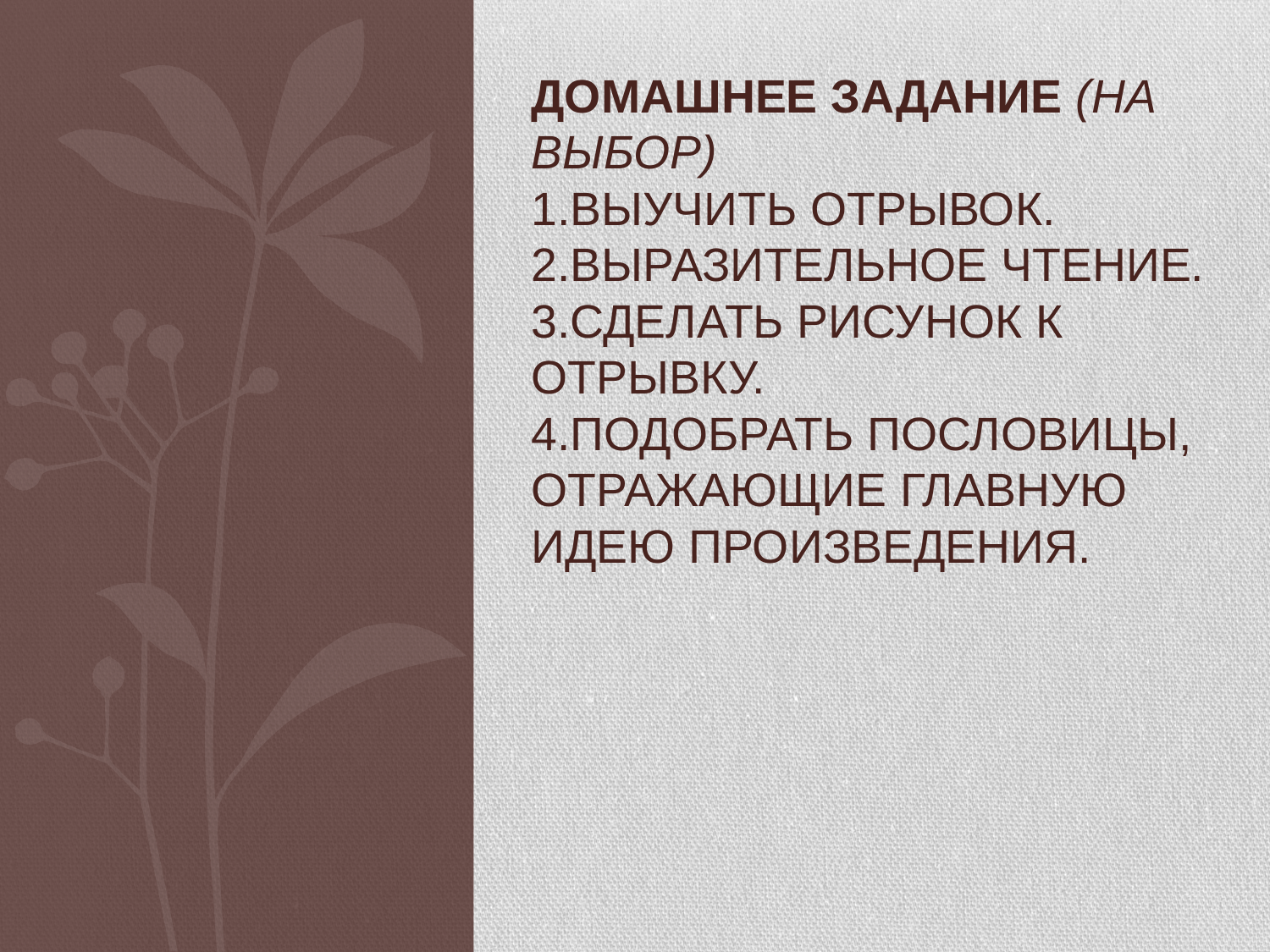

# Домашнее задание (на выбор) 1.Выучить отрывок. 2.Выразительное чтение. 3.Сделать рисунок к отрывку. 4.Подобрать пословицы, отражающие главную идею произведения.